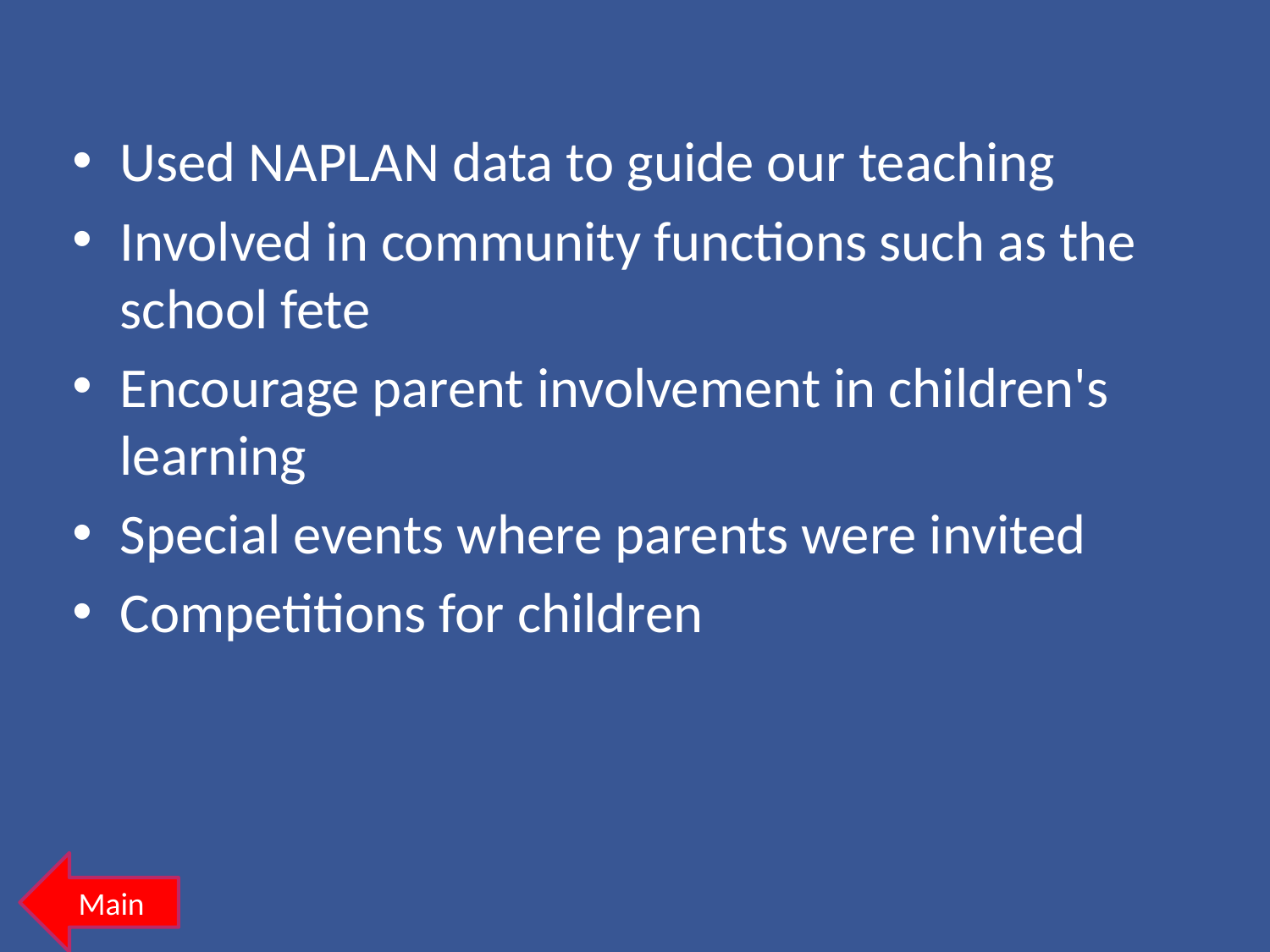

Used NAPLAN data to guide our teaching
Involved in community functions such as the school fete
Encourage parent involvement in children's learning
Special events where parents were invited
Competitions for children

Main